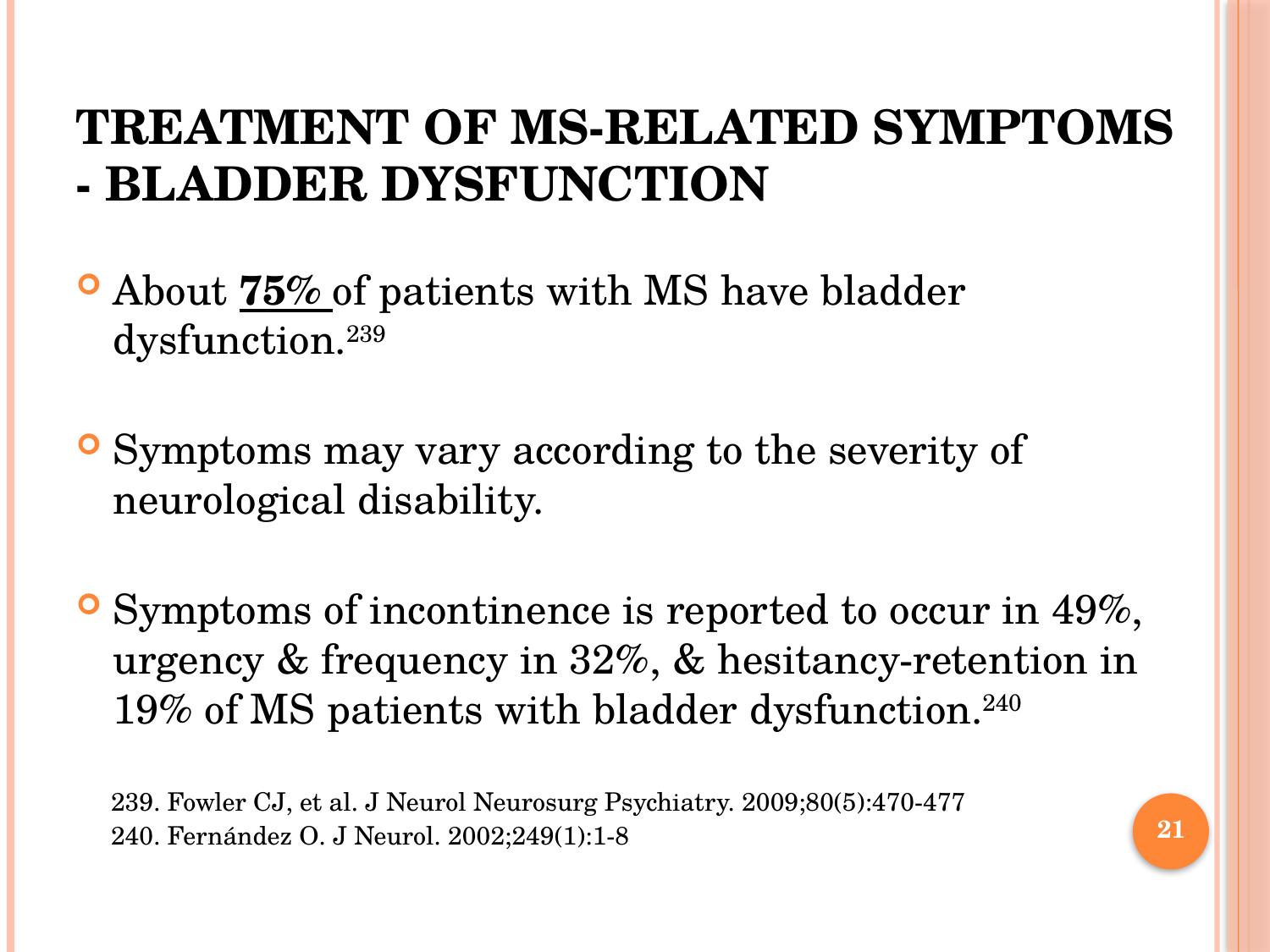

# Treatment of MS-related symptoms - Bladder dysfunction
About 75% of patients with MS have bladder dysfunction.239

Symptoms may vary according to the severity of  neurological disability.

Symptoms of incontinence is reported to occur in 49%, urgency & frequency in 32%, & hesitancy-retention in 19% of MS patients with bladder dysfunction.240

     239. Fowler CJ, et al. J Neurol Neurosurg Psychiatry. 2009;80(5):470-477
     240. Fernández O. J Neurol. 2002;249(1):1-8
21